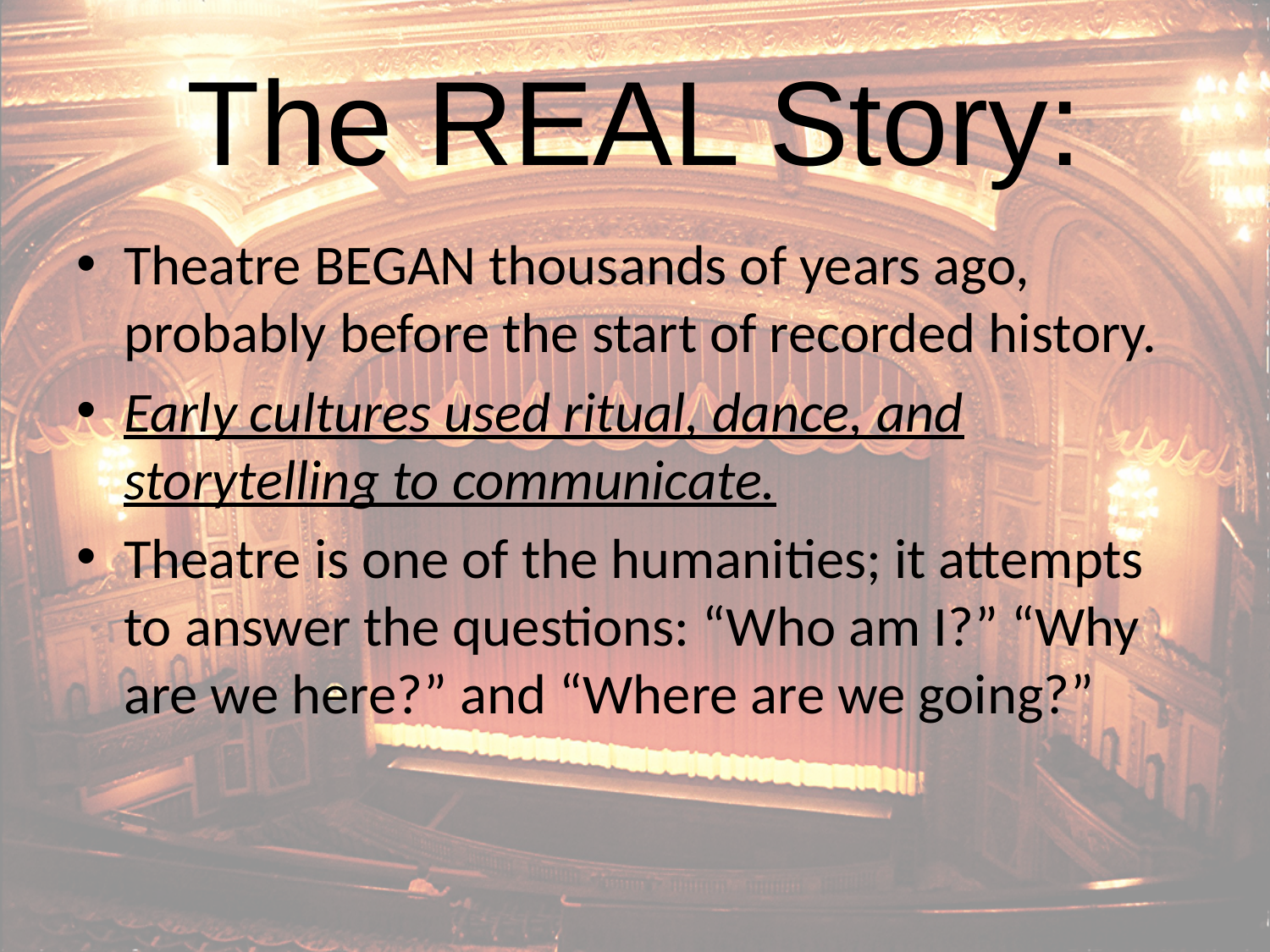

# The REAL Story:
Theatre BEGAN thousands of years ago, probably before the start of recorded history.
Early cultures used ritual, dance, and storytelling to communicate.
Theatre is one of the humanities; it attempts to answer the questions: “Who am I?” “Why are we here?” and “Where are we going?”